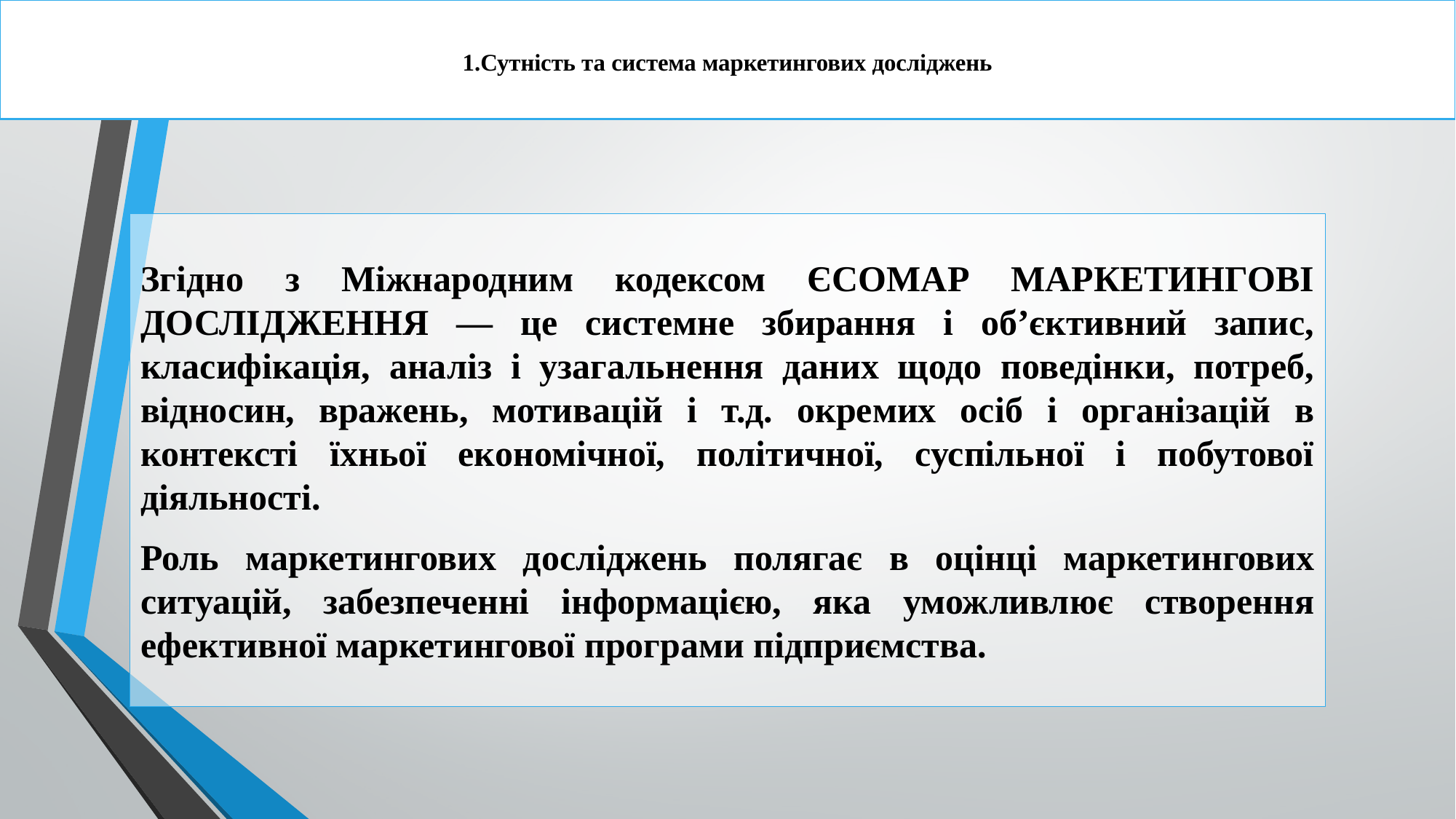

# 1.Сутність та система маркетингових досліджень
Згідно з Міжнародним кодексом ЄСОМАР МАРКЕТИНГОВІ ДОСЛІДЖЕННЯ — це системне збирання і об’єктивний запис, класифікація, аналіз і узагальнення даних щодо поведінки, потреб, відносин, вражень, мотивацій і т.д. окремих осіб і організацій в контексті їхньої економічної, політичної, суспільної і побутової діяльності.
Роль маркетингових досліджень полягає в оцінці маркетингових ситуацій, забезпеченні інформацією, яка уможливлює створення ефективної маркетингової програми підприємства.